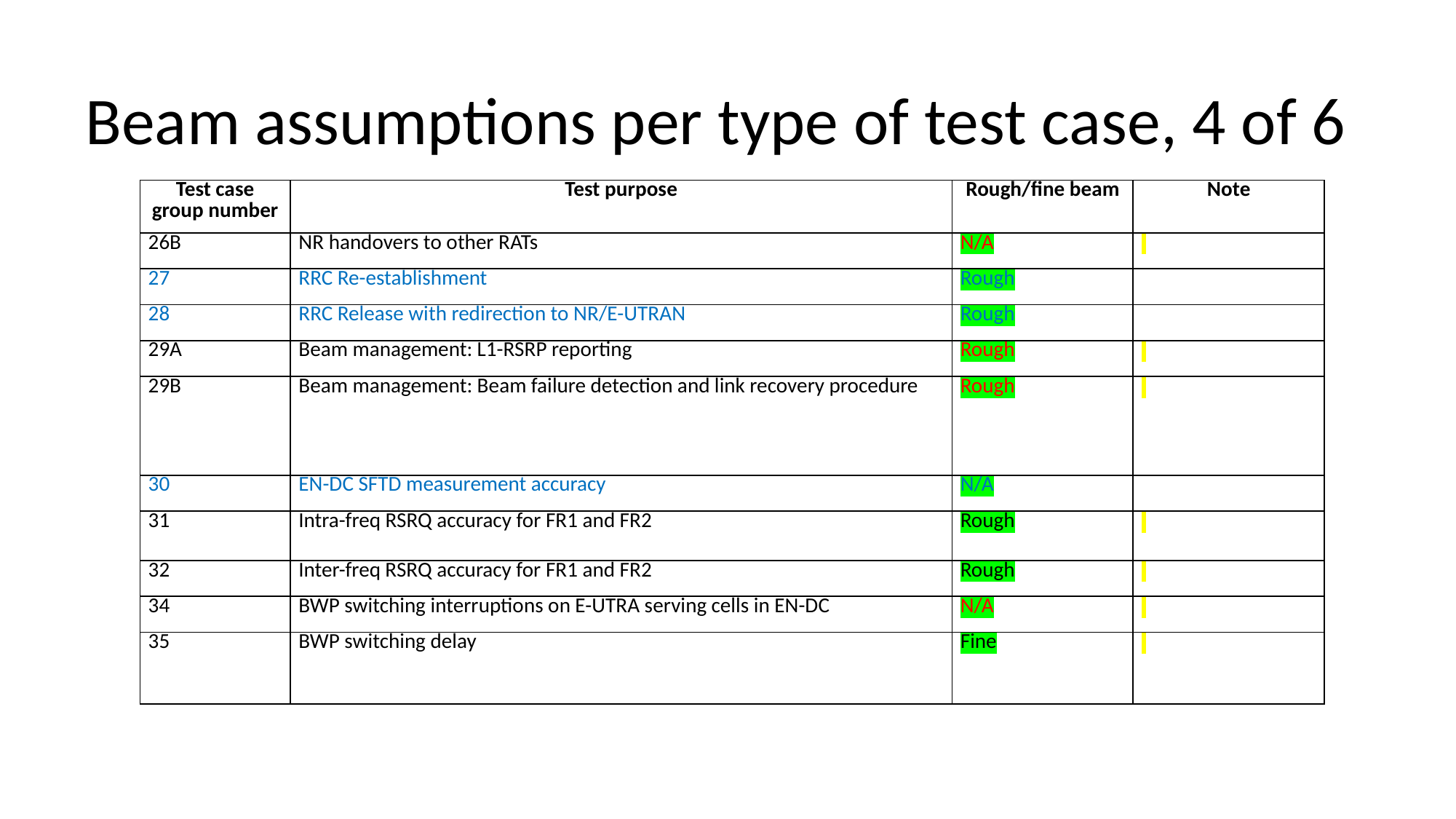

# Beam assumptions per type of test case, 4 of 6
| Test case group number | Test purpose | Rough/fine beam | Note |
| --- | --- | --- | --- |
| 26B | NR handovers to other RATs | N/A |  |
| 27 | RRC Re-establishment | Rough |  |
| 28 | RRC Release with redirection to NR/E-UTRAN | Rough |  |
| 29A | Beam management: L1-RSRP reporting | Rough |  |
| 29B | Beam management: Beam failure detection and link recovery procedure | Rough |  |
| 30 | EN-DC SFTD measurement accuracy | N/A |  |
| 31 | Intra-freq RSRQ accuracy for FR1 and FR2 | Rough |  |
| 32 | Inter-freq RSRQ accuracy for FR1 and FR2 | Rough |  |
| 34 | BWP switching interruptions on E-UTRA serving cells in EN-DC | N/A |  |
| 35 | BWP switching delay | Fine |  |